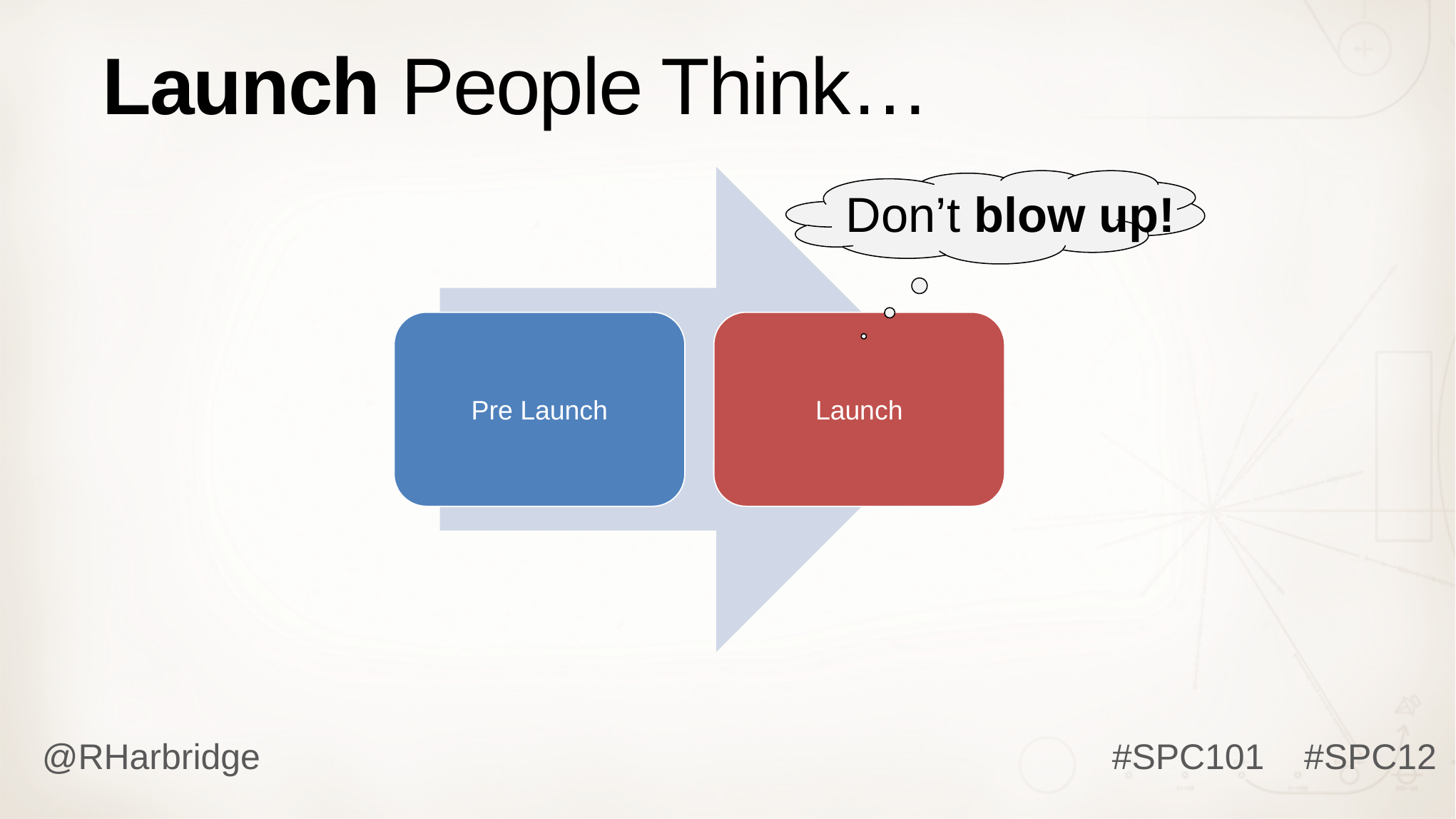

# Launch People Think…
Pre Launch
Launch

Don’t blow up!